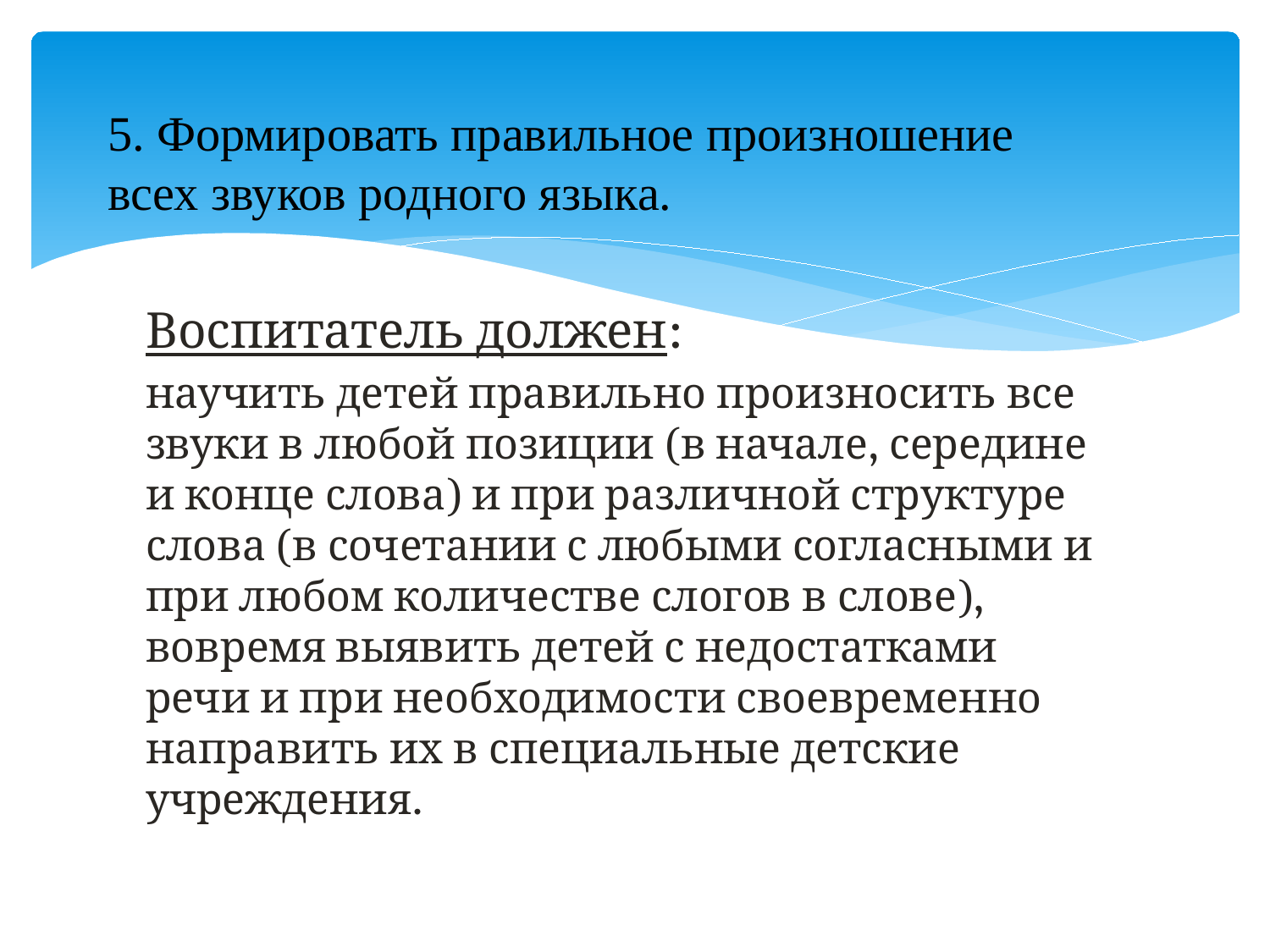

5. Формировать правильное произношение всех звуков родного языка.

Воспитатель должен:
научить детей правильно произносить все звуки в любой позиции (в начале, середине и конце слова) и при различной структуре слова (в сочетании с любыми согласными и при любом количестве слогов в слове), вовремя выявить детей с недостатками речи и при необходимости своевременно направить их в специальные детские учреждения.

#